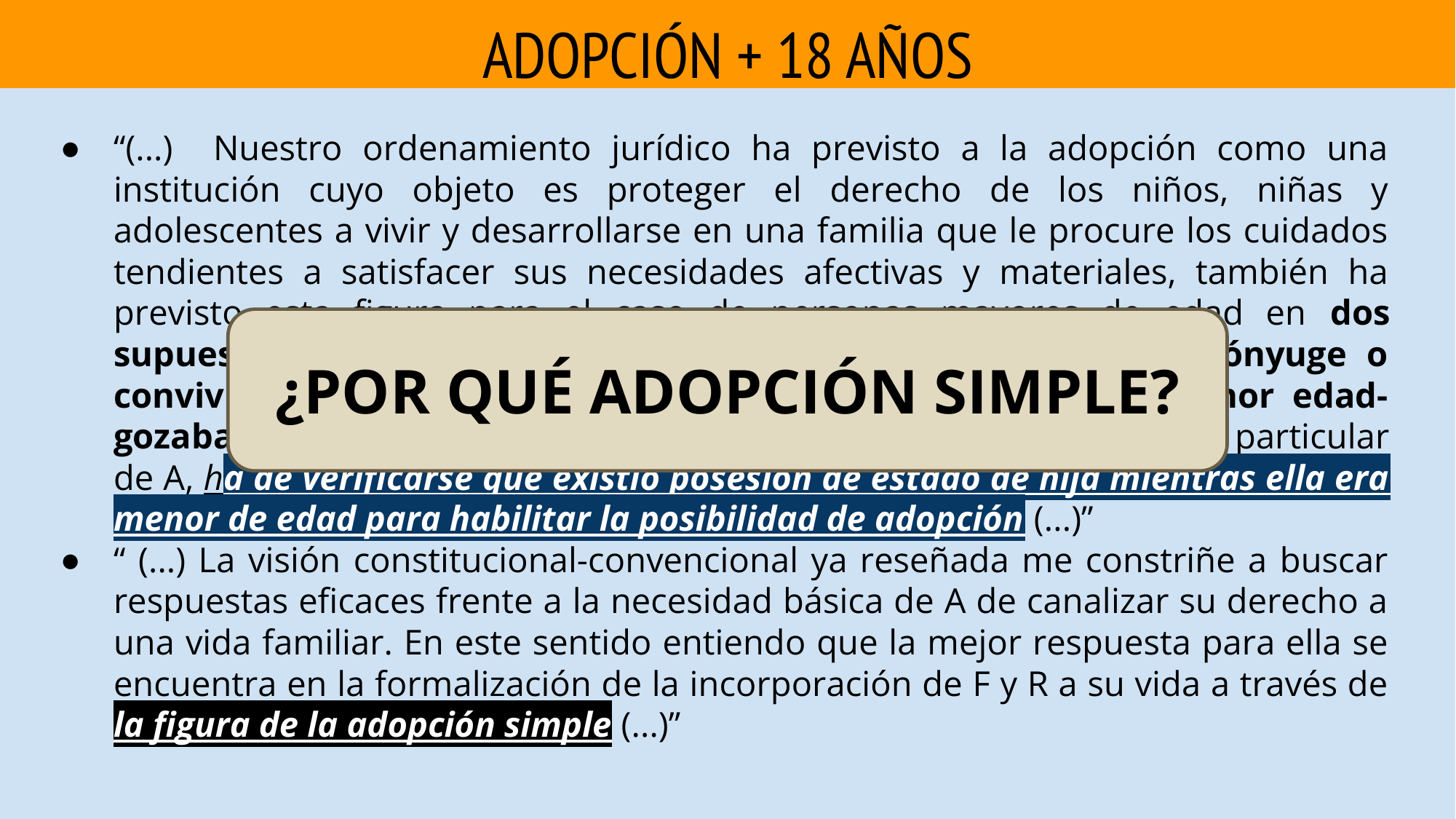

ADOPCIÓN + 18 AÑOS
“(...)  Nuestro ordenamiento jurídico ha previsto a la adopción como una institución cuyo objeto es proteger el derecho de los niños, niñas y adolescentes a vivir y desarrollarse en una familia que le procure los cuidados tendientes a satisfacer sus necesidades afectivas y materiales, también ha previsto esta figura para el caso de personas mayores de edad en dos supuestos excepcionales: que se desee adoptar al hijo del cónyuge o conviviente o, que se desee adoptar a quien -durante la menor edad- gozaba de posesión de estado de hijo. De este modo, y en el caso particular de A, ha de verificarse que existió posesión de estado de hija mientras ella era menor de edad para habilitar la posibilidad de adopción (...)”
“ (...) La visión constitucional-convencional ya reseñada me constriñe a buscar respuestas eficaces frente a la necesidad básica de A de canalizar su derecho a una vida familiar. En este sentido entiendo que la mejor respuesta para ella se encuentra en la formalización de la incorporación de F y R a su vida a través de la figura de la adopción simple (...)”
¿POR QUÉ ADOPCIÓN SIMPLE?